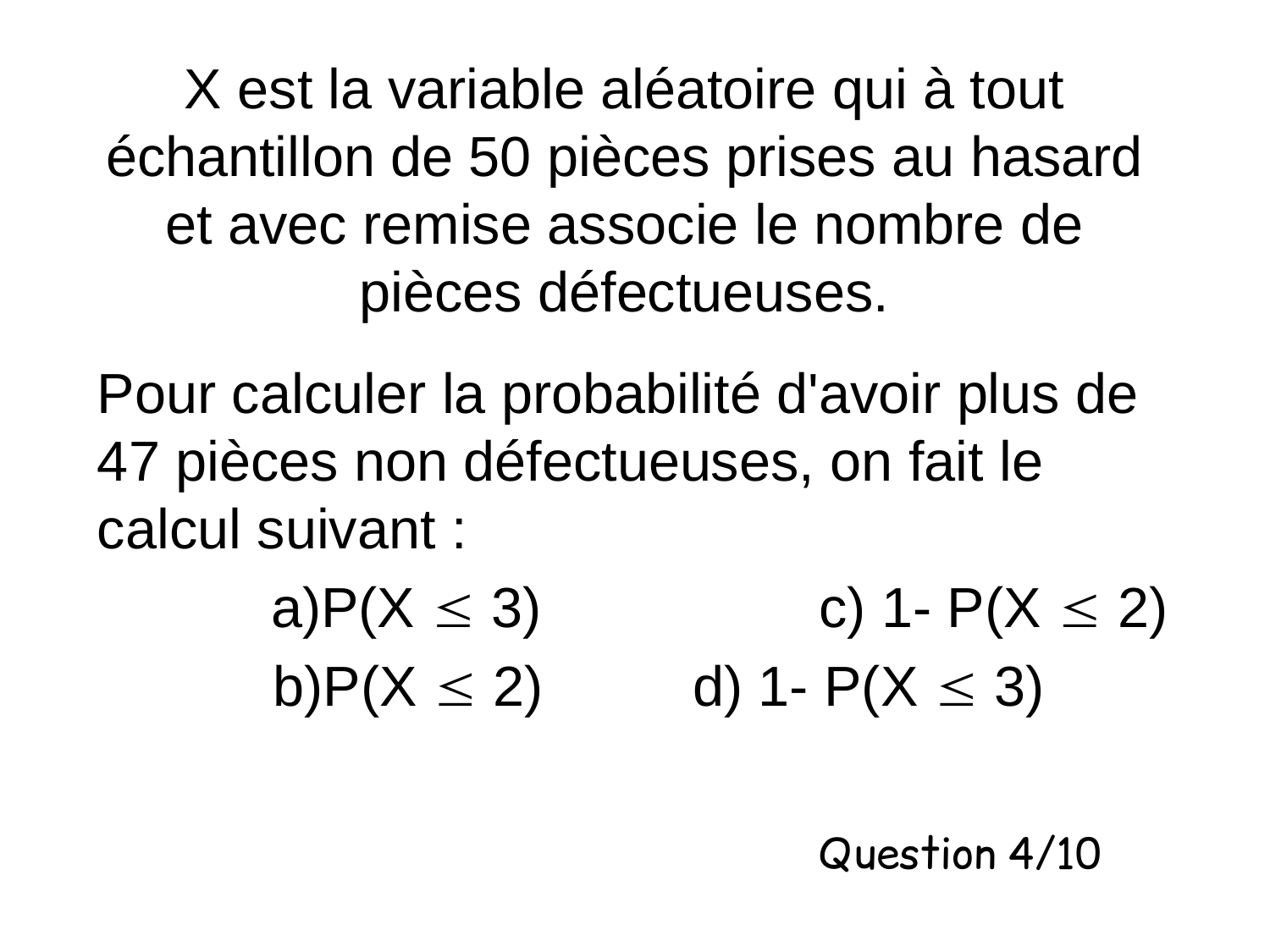

X est la variable aléatoire qui à tout échantillon de 50 pièces prises au hasard et avec remise associe le nombre de pièces défectueuses.
Pour calculer la probabilité d'avoir plus de 47 pièces non défectueuses, on fait le calcul suivant :
P(X ≤ 3)			c) 1- P(X ≤ 2)
P(X ≤ 2)		d) 1- P(X ≤ 3)

Question 4/10